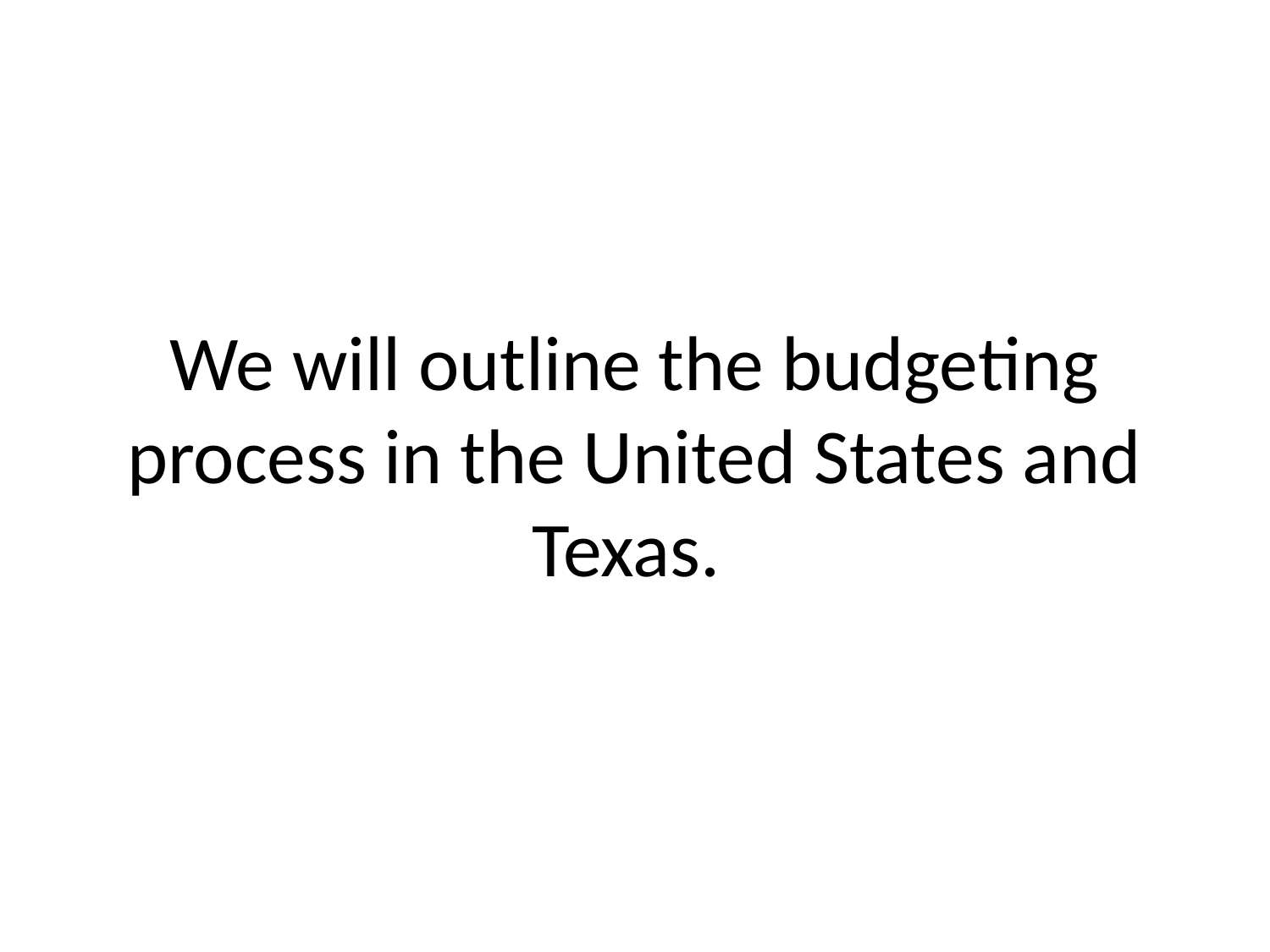

# We will outline the budgeting process in the United States and Texas.